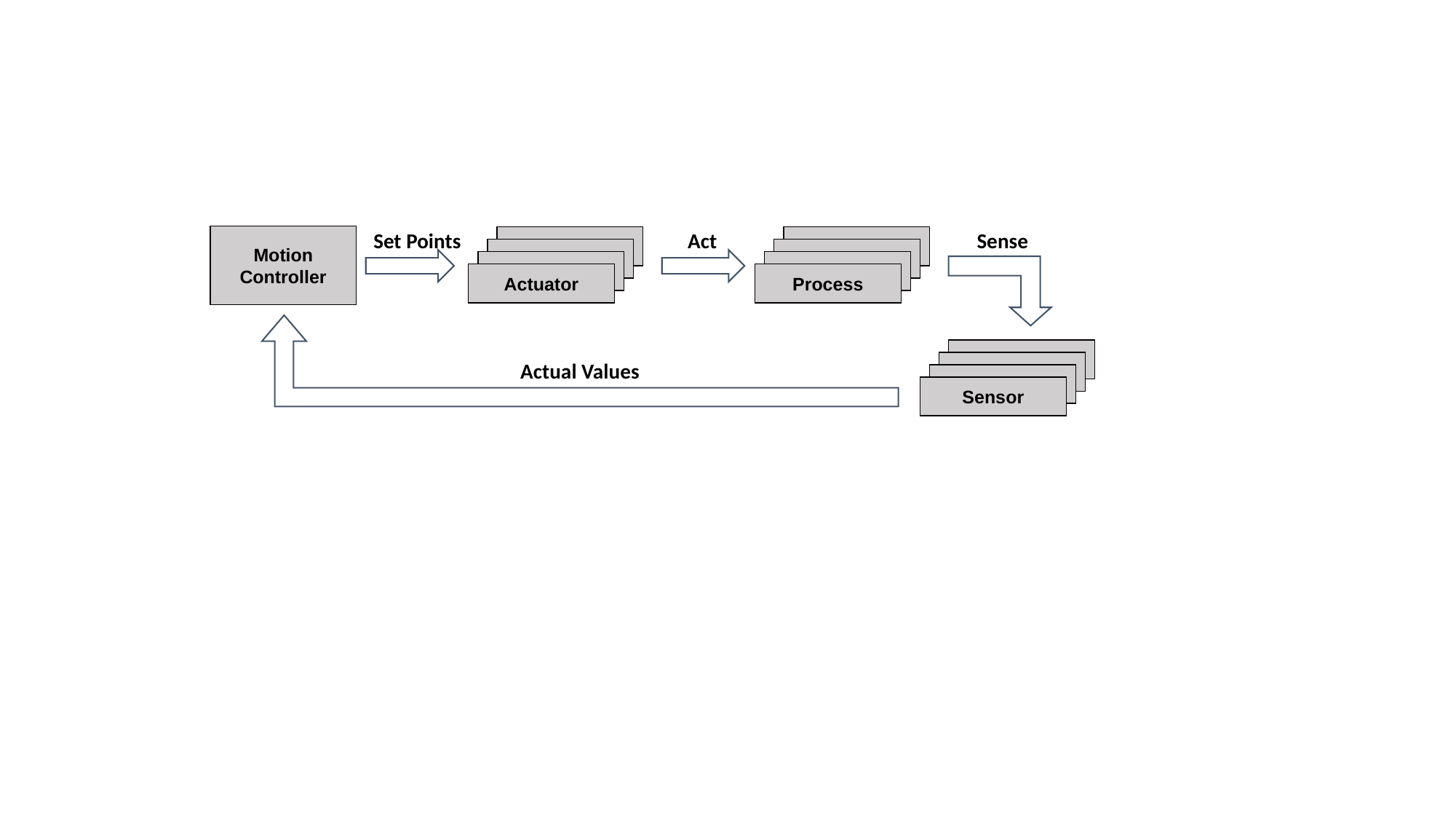

Set Points
Act
Sense
Motion Controller
Actuator
Actuator
Actuator
Actuator

Actuator
Actuator

Actuator
Process

Actuator
Actual Values
Actuator
Actuator
Sensor